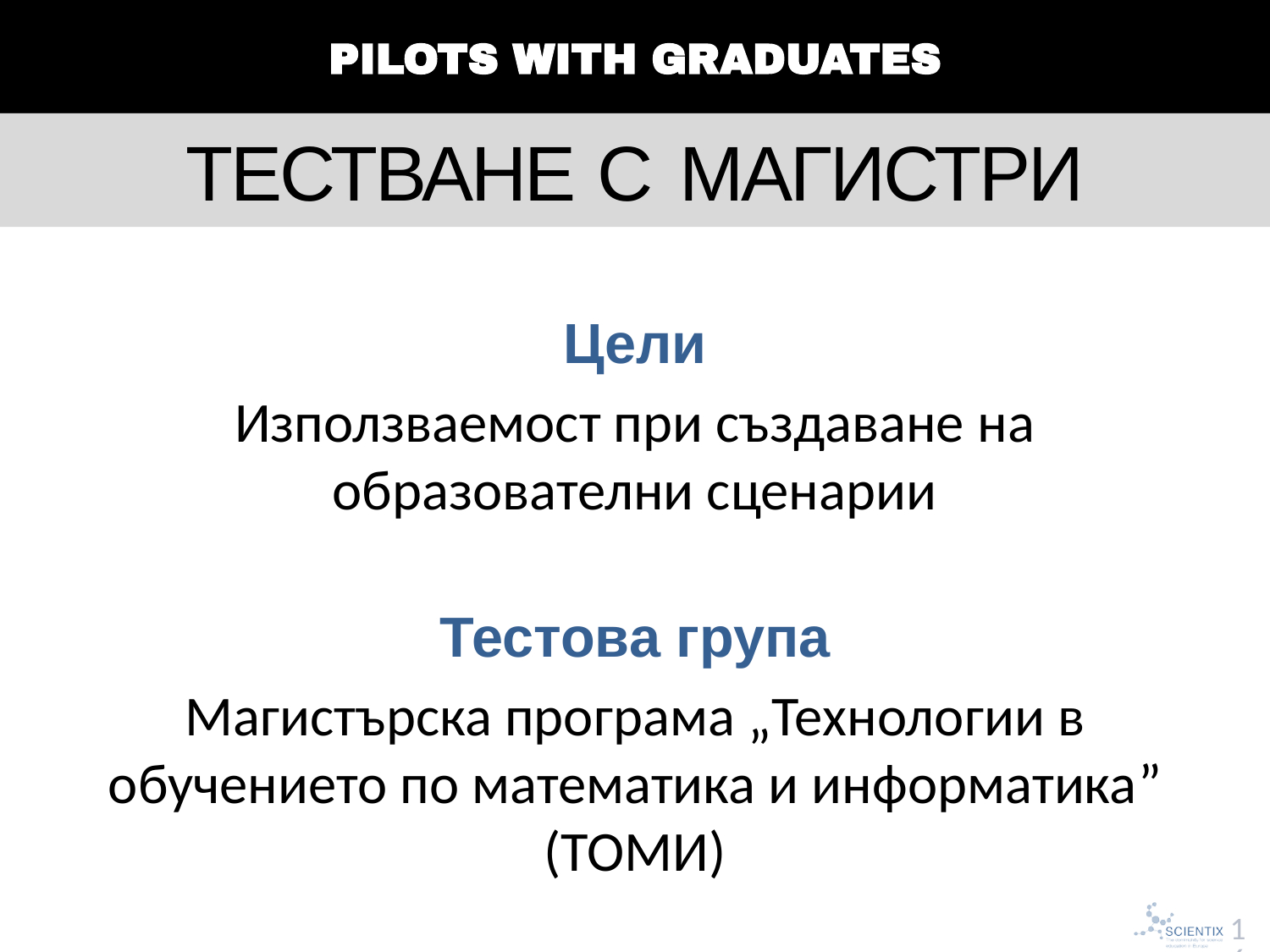

PILOTS WITH GRADUATES
# Тестване с магистри
Цели
Използваемост при създаване на образователни сценарии
Тестова група
Магистърска програма „Технологии в обучението по математика и информатика” (ТОМИ)
16